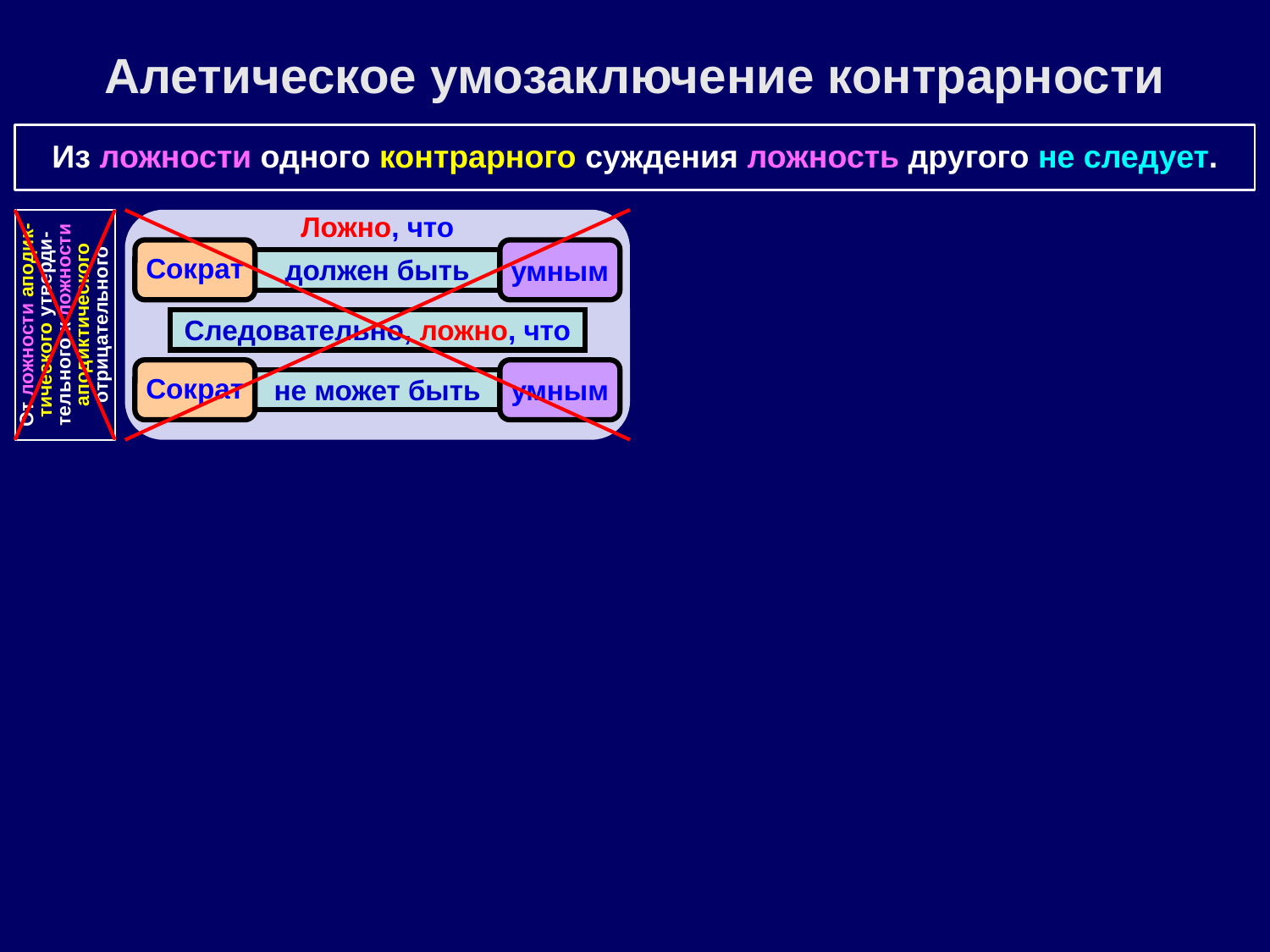

Алетическое умозаключение контрарности
Из ложности одного контрарного суждения ложность другого не следует.
Ложно, что
Сократ
умным
должен быть
От ложности аподик-тического утверди-тельного к ложности аподиктического отрицательного
Следовательно, ложно, что
Сократ
умным
не может быть